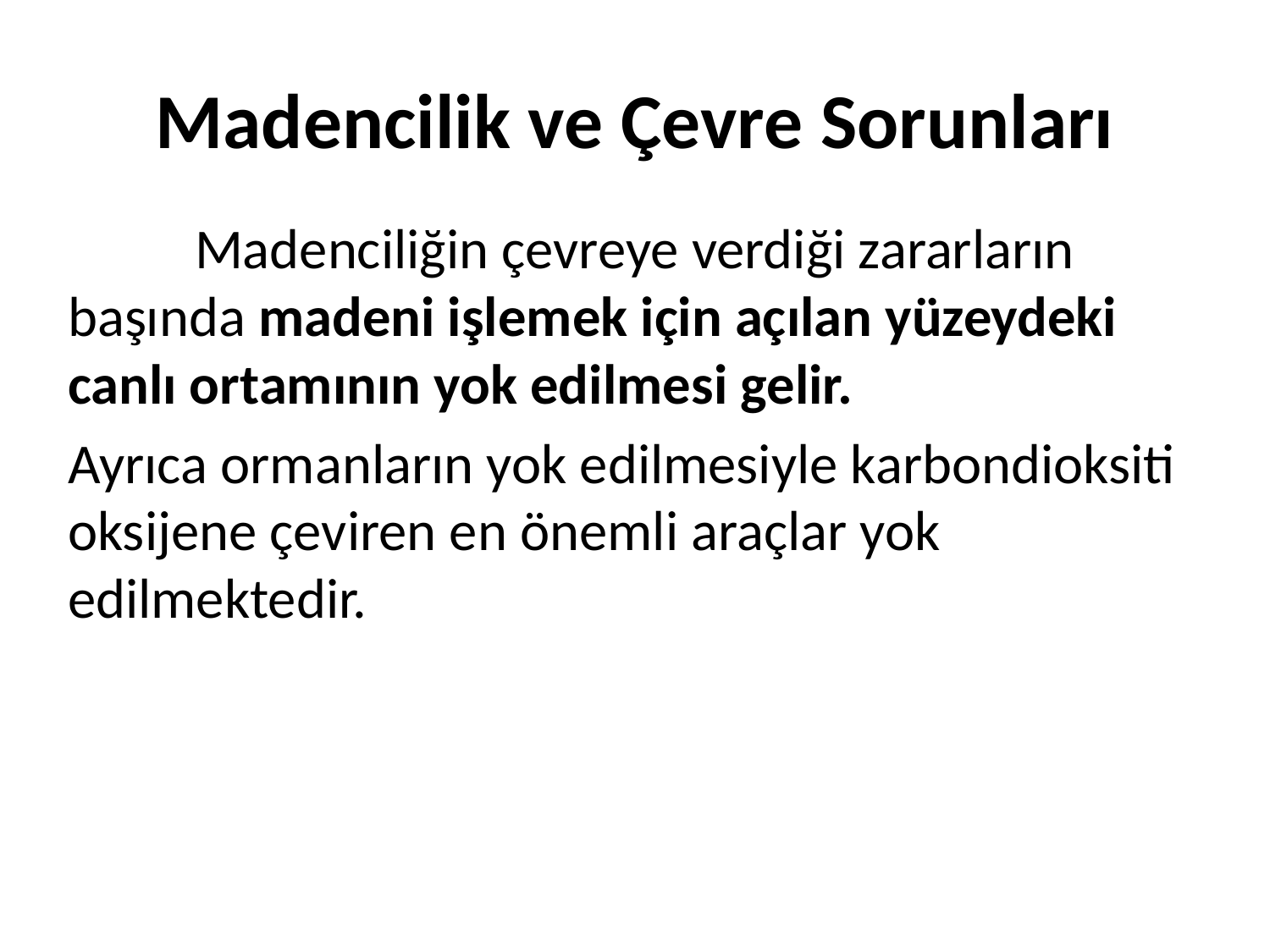

# Madencilik ve Çevre Sorunları
 	Madenciliğin çevreye verdiği zararların başında madeni işlemek için açılan yüzeydeki canlı ortamının yok edilmesi gelir.
Ayrıca ormanların yok edilmesiyle karbondioksiti oksijene çeviren en önemli araçlar yok edilmektedir.